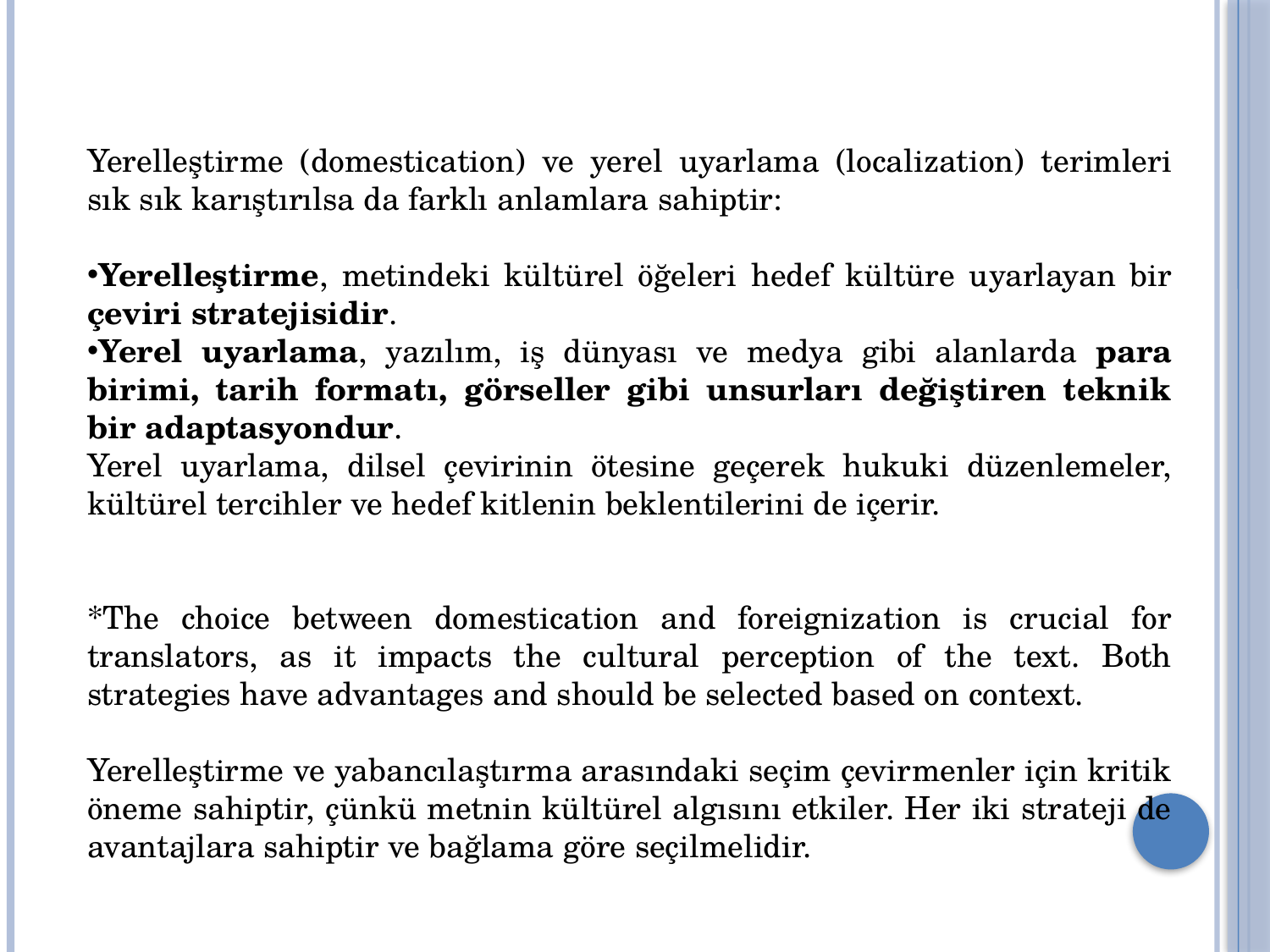

Yerelleştirme (domestication) ve yerel uyarlama (localization) terimleri sık sık karıştırılsa da farklı anlamlara sahiptir:

Yerelleştirme, metindeki kültürel öğeleri hedef kültüre uyarlayan bir çeviri stratejisidir.
Yerel uyarlama, yazılım, iş dünyası ve medya gibi alanlarda para birimi, tarih formatı, görseller gibi unsurları değiştiren teknik bir adaptasyondur.
Yerel uyarlama, dilsel çevirinin ötesine geçerek hukuki düzenlemeler, kültürel tercihler ve hedef kitlenin beklentilerini de içerir.

*The choice between domestication and foreignization is crucial for translators, as it impacts the cultural perception of the text. Both strategies have advantages and should be selected based on context.

Yerelleştirme ve yabancılaştırma arasındaki seçim çevirmenler için kritik öneme sahiptir, çünkü metnin kültürel algısını etkiler. Her iki strateji de avantajlara sahiptir ve bağlama göre seçilmelidir.